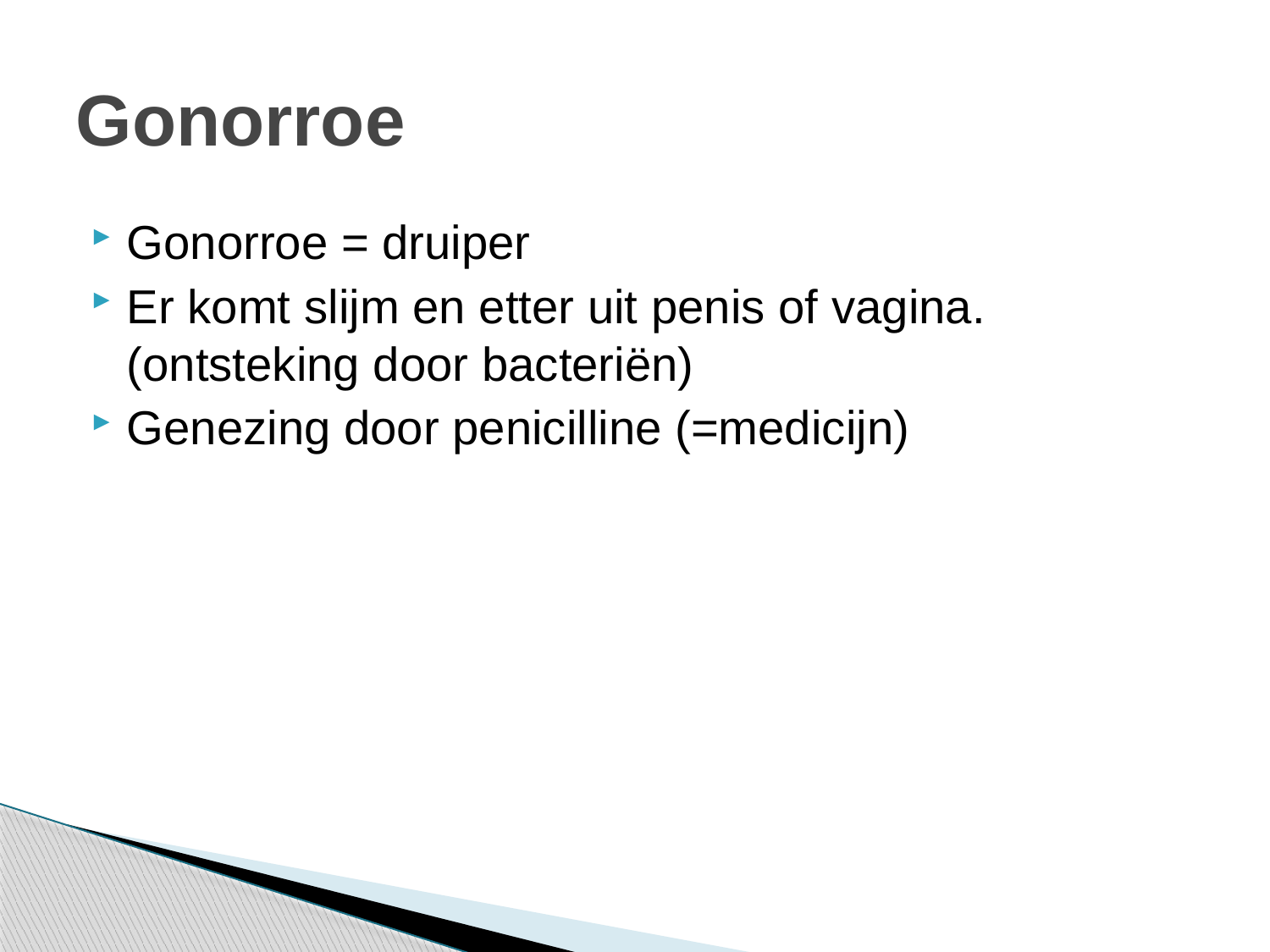

# Gonorroe
Gonorroe = druiper
Er komt slijm en etter uit penis of vagina. (ontsteking door bacteriën)
Genezing door penicilline (=medicijn)